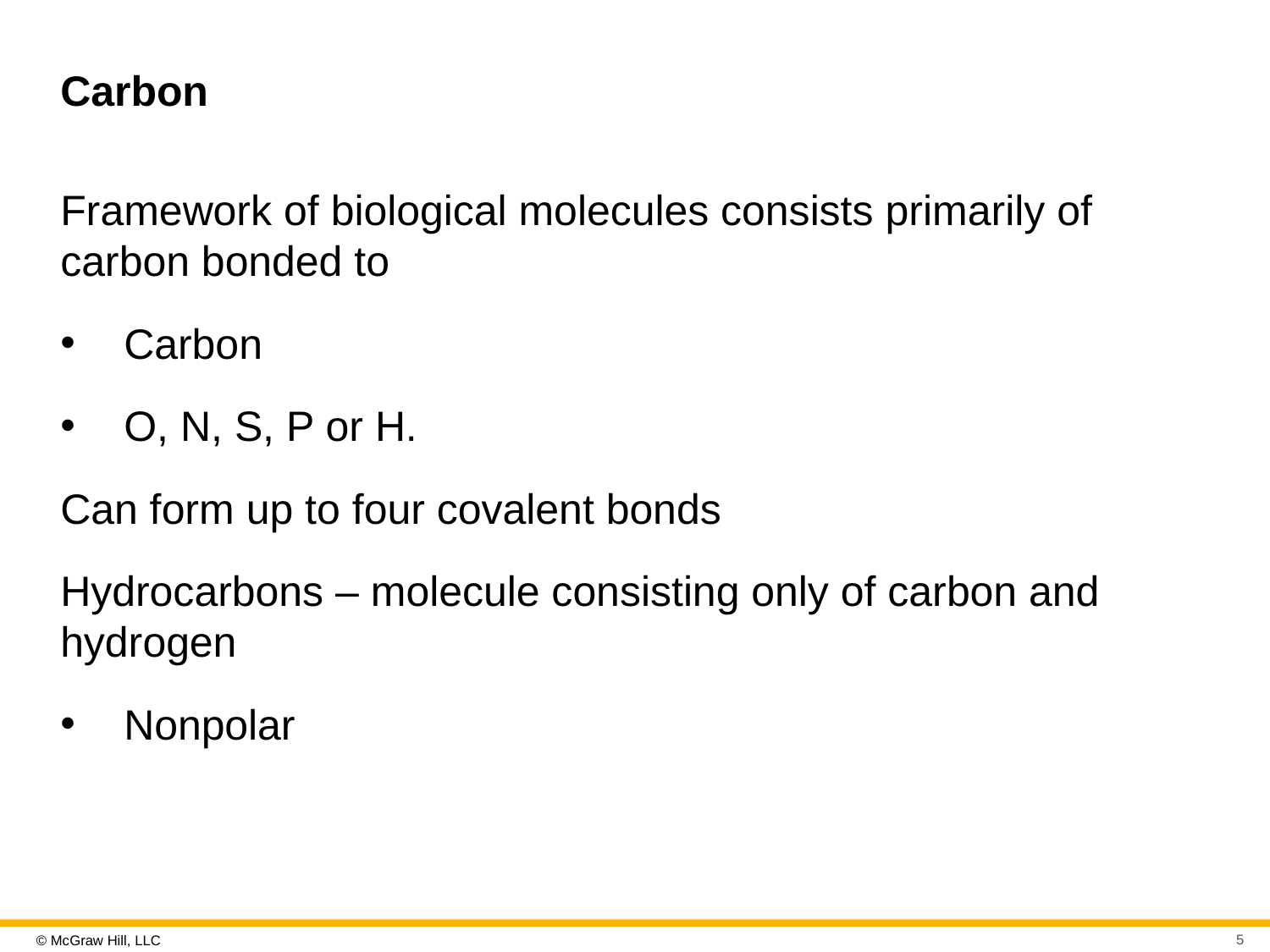

# Carbon
Framework of biological molecules consists primarily of carbon bonded to
Carbon
O, N, S, P or H.
Can form up to four covalent bonds
Hydrocarbons – molecule consisting only of carbon and hydrogen
Nonpolar
5